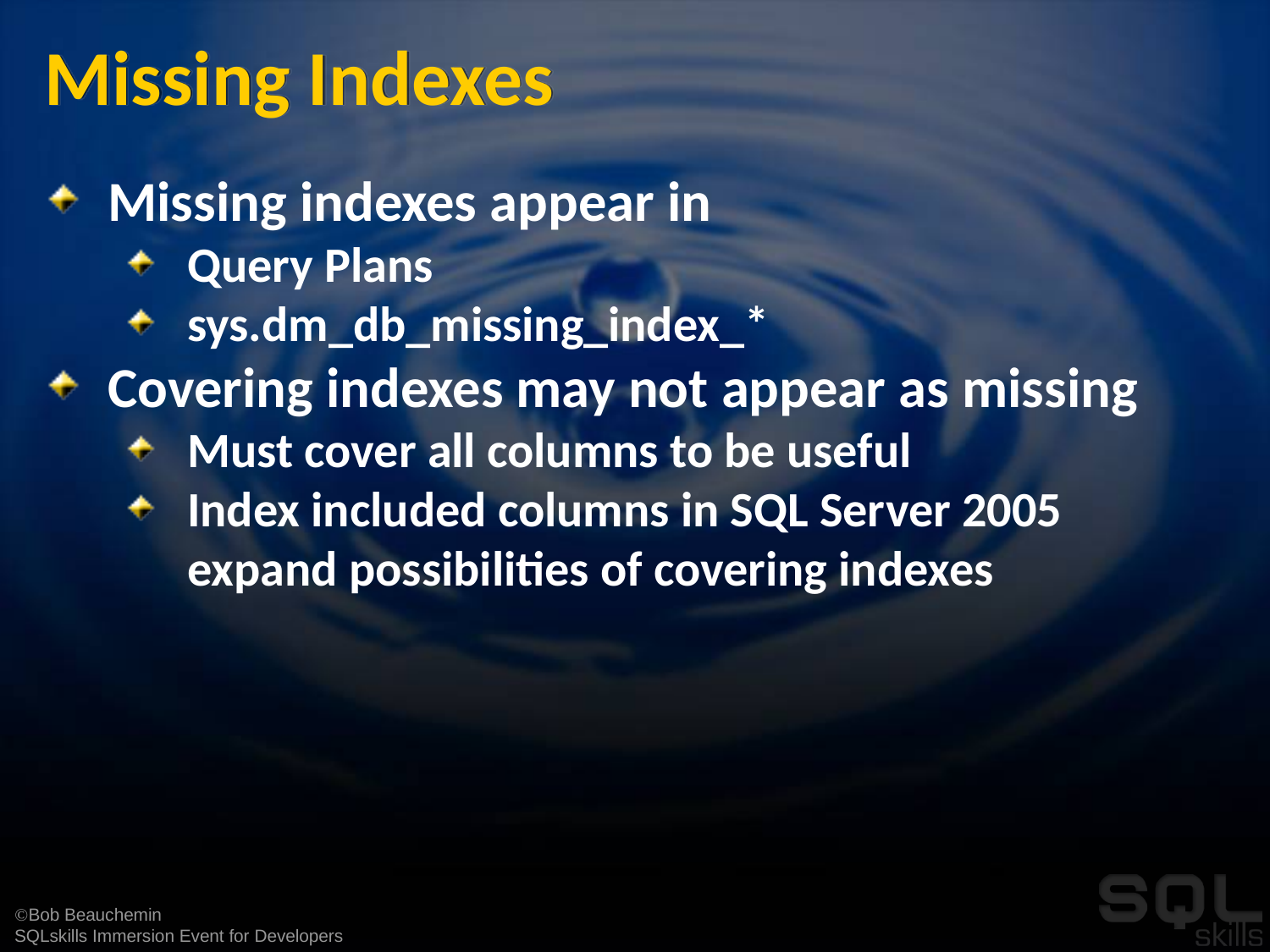

# Missing Indexes
Missing indexes appear in
Query Plans
sys.dm_db_missing_index_*
Covering indexes may not appear as missing
Must cover all columns to be useful
Index included columns in SQL Server 2005 expand possibilities of covering indexes